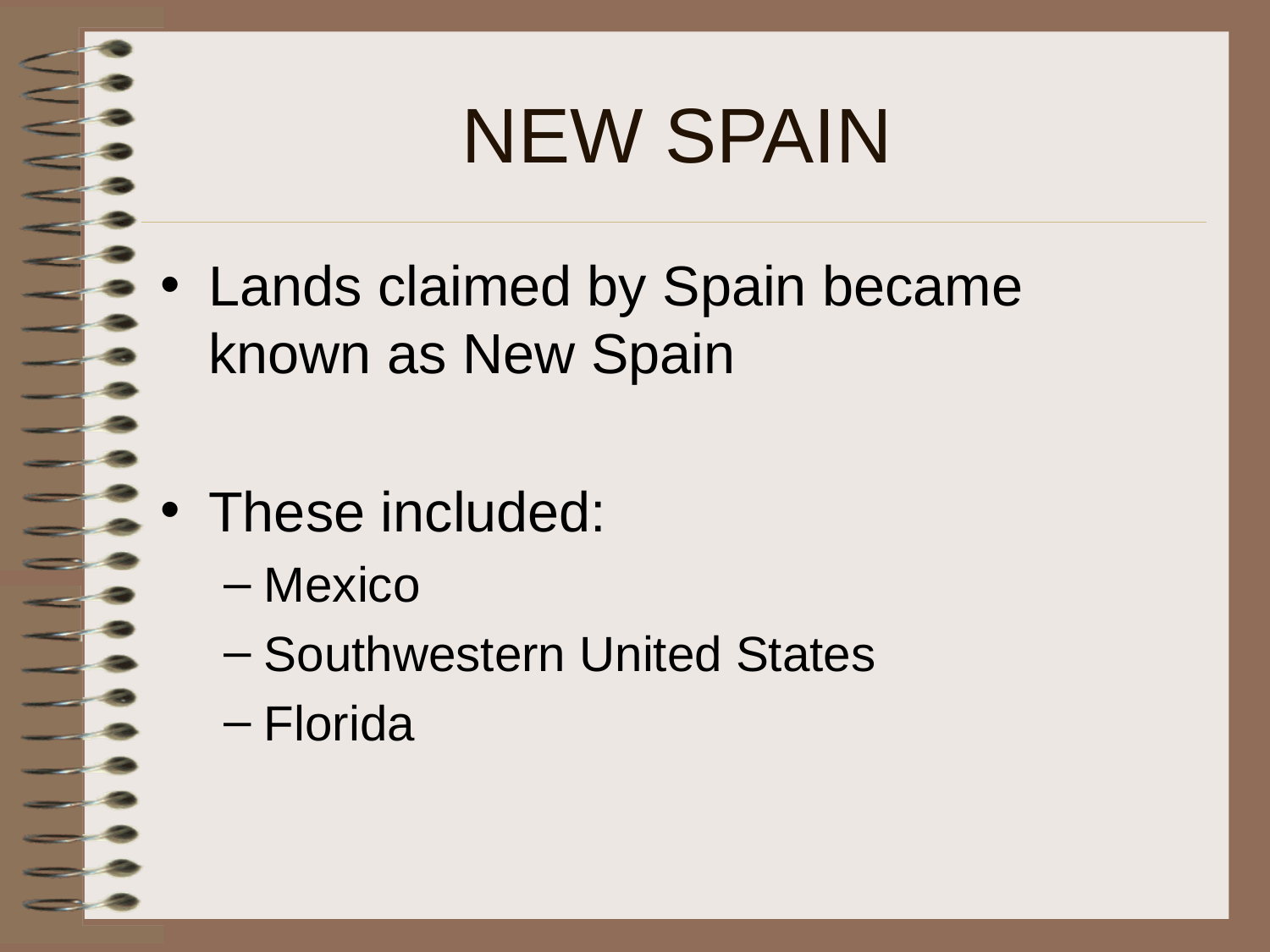

# NEW SPAIN
Lands claimed by Spain became known as New Spain

These included:
Mexico
Southwestern United States
Florida